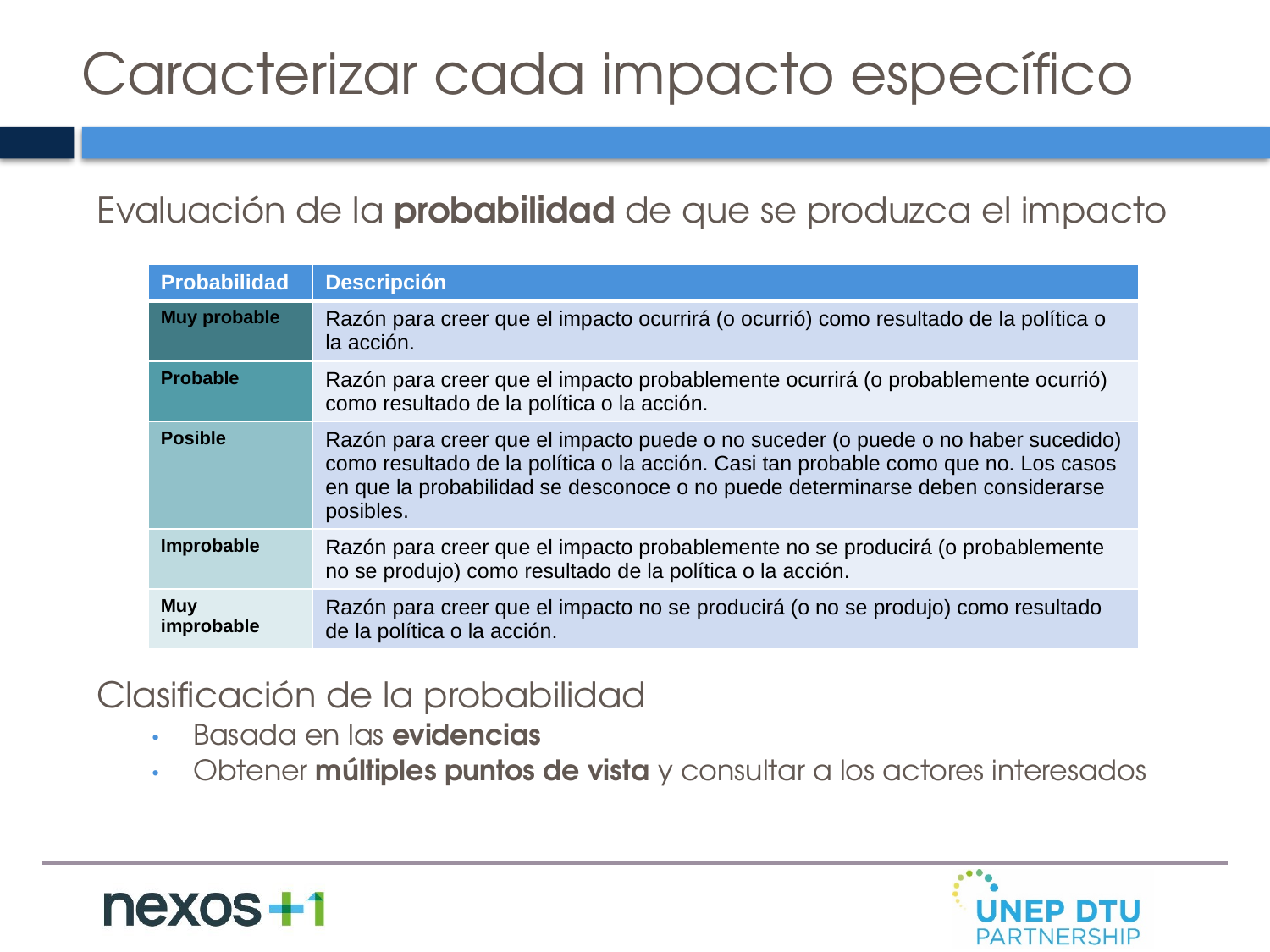

Caracterizar cada impacto específico
Evaluación de la probabilidad de que se produzca el impacto

Clasificación de la probabilidad
Basada en las evidencias
Obtener múltiples puntos de vista y consultar a los actores interesados
| Probabilidad | Descripción |
| --- | --- |
| Muy probable | Razón para creer que el impacto ocurrirá (o ocurrió) como resultado de la política o la acción. |
| Probable | Razón para creer que el impacto probablemente ocurrirá (o probablemente ocurrió) como resultado de la política o la acción. |
| Posible | Razón para creer que el impacto puede o no suceder (o puede o no haber sucedido) como resultado de la política o la acción. Casi tan probable como que no. Los casos en que la probabilidad se desconoce o no puede determinarse deben considerarse posibles. |
| Improbable | Razón para creer que el impacto probablemente no se producirá (o probablemente no se produjo) como resultado de la política o la acción. |
| Muy improbable | Razón para creer que el impacto no se producirá (o no se produjo) como resultado de la política o la acción. |